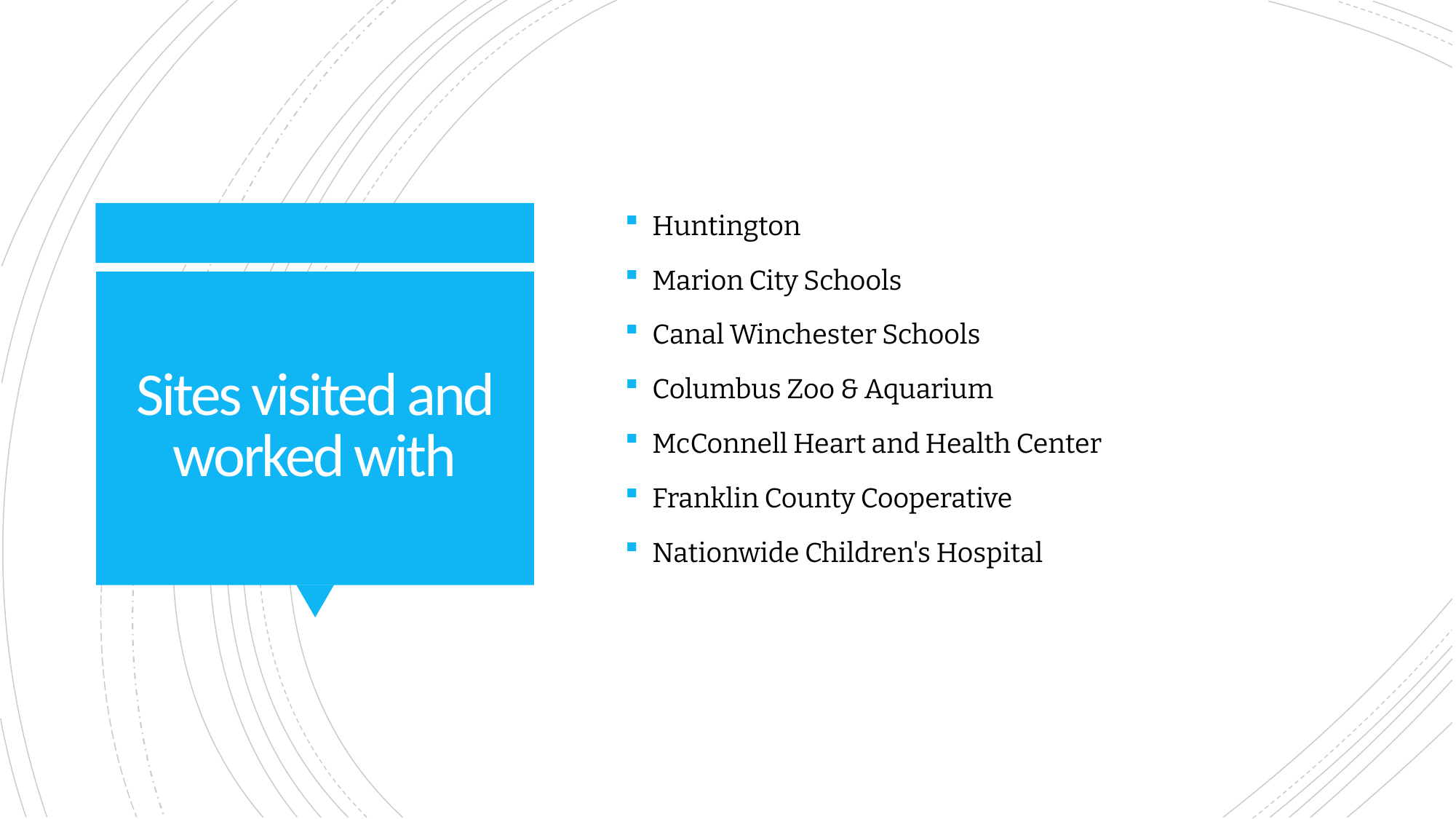

Huntington
Marion City Schools
Canal Winchester Schools
Columbus Zoo & Aquarium
McConnell Heart and Health Center
Franklin County Cooperative
Nationwide Children's Hospital

# Sites visited and worked with